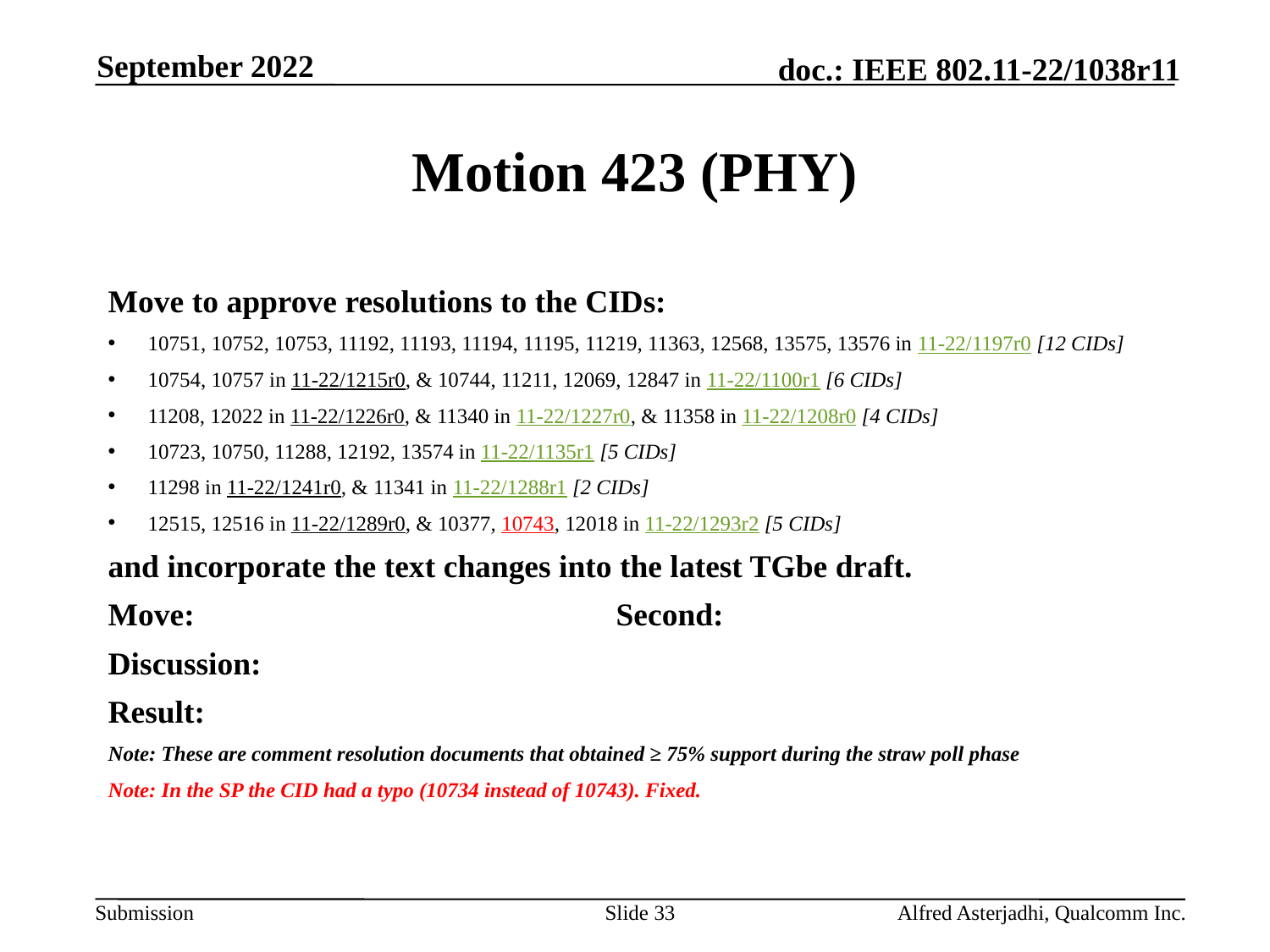

September 2022
# Motion 423 (PHY)
Move to approve resolutions to the CIDs:
10751, 10752, 10753, 11192, 11193, 11194, 11195, 11219, 11363, 12568, 13575, 13576 in 11-22/1197r0 [12 CIDs]
10754, 10757 in 11-22/1215r0, & 10744, 11211, 12069, 12847 in 11-22/1100r1 [6 CIDs]
11208, 12022 in 11-22/1226r0, & 11340 in 11-22/1227r0, & 11358 in 11-22/1208r0 [4 CIDs]
10723, 10750, 11288, 12192, 13574 in 11-22/1135r1 [5 CIDs]
11298 in 11-22/1241r0, & 11341 in 11-22/1288r1 [2 CIDs]
12515, 12516 in 11-22/1289r0, & 10377, 10743, 12018 in 11-22/1293r2 [5 CIDs]
and incorporate the text changes into the latest TGbe draft.
Move: 				Second:
Discussion:
Result:
Note: These are comment resolution documents that obtained ≥ 75% support during the straw poll phase
Note: In the SP the CID had a typo (10734 instead of 10743). Fixed.
Slide 33
Alfred Asterjadhi, Qualcomm Inc.